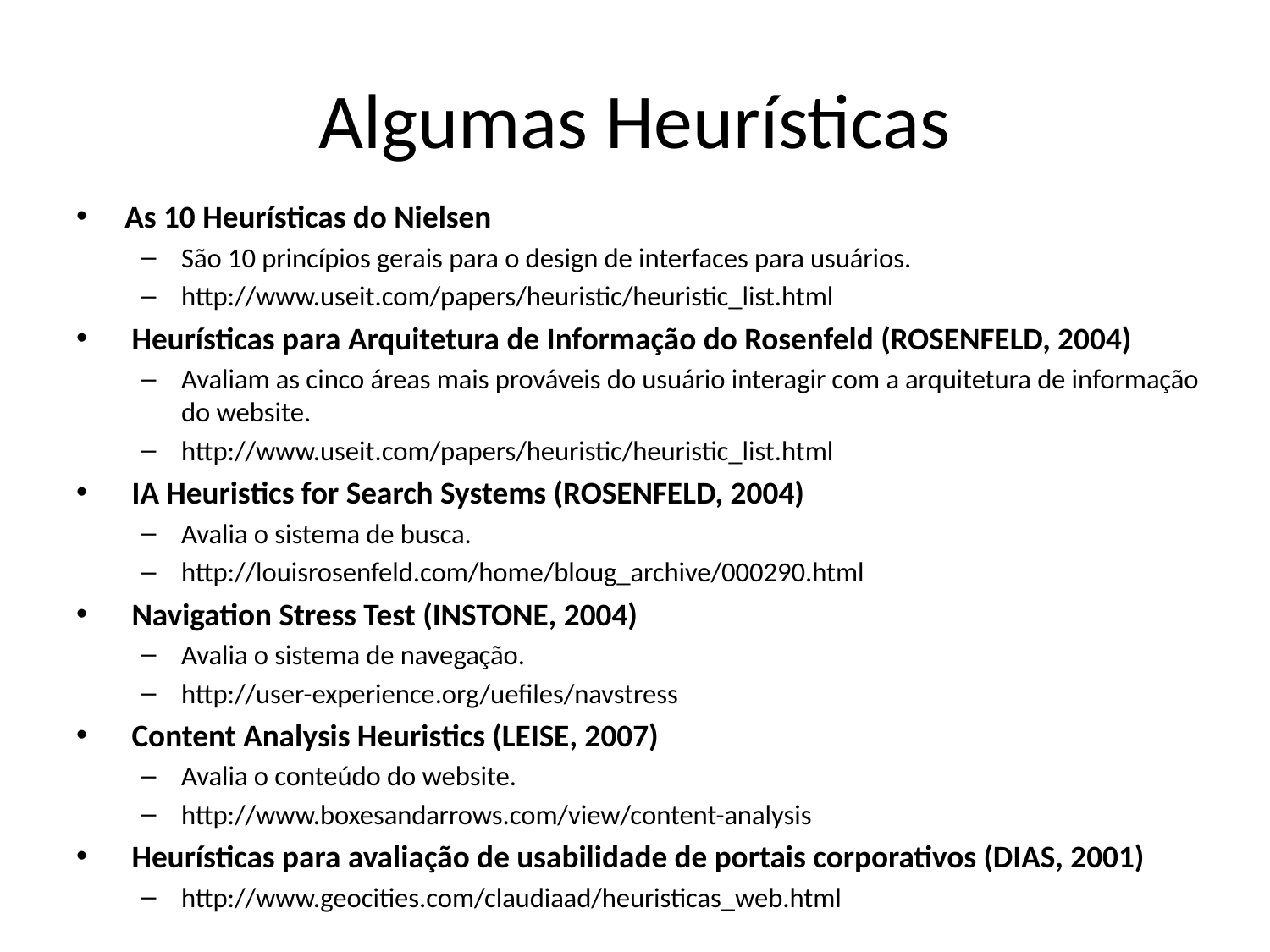

# Algumas Heurísticas
As 10 Heurísticas do Nielsen
São 10 princípios gerais para o design de interfaces para usuários.
http://www.useit.com/papers/heuristic/heuristic_list.html
 Heurísticas para Arquitetura de Informação do Rosenfeld (ROSENFELD, 2004)
Avaliam as cinco áreas mais prováveis do usuário interagir com a arquitetura de informação do website.
http://www.useit.com/papers/heuristic/heuristic_list.html
 IA Heuristics for Search Systems (ROSENFELD, 2004)
Avalia o sistema de busca.
http://louisrosenfeld.com/home/bloug_archive/000290.html
 Navigation Stress Test (INSTONE, 2004)
Avalia o sistema de navegação.
http://user-experience.org/uefiles/navstress
 Content Analysis Heuristics (LEISE, 2007)
Avalia o conteúdo do website.
http://www.boxesandarrows.com/view/content-analysis
 Heurísticas para avaliação de usabilidade de portais corporativos (DIAS, 2001)
http://www.geocities.com/claudiaad/heuristicas_web.html